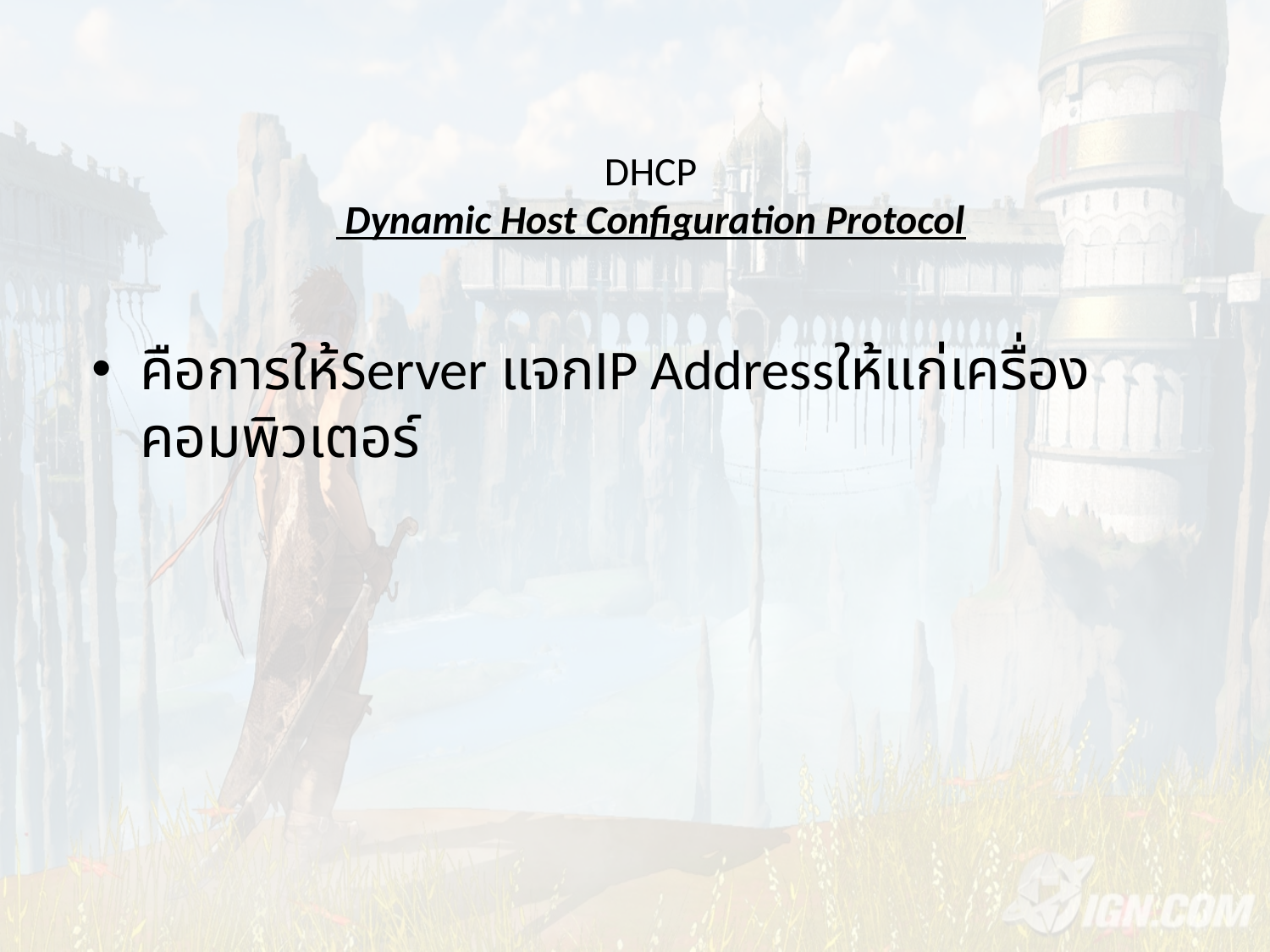

# DHCP Dynamic Host Configuration Protocol
คือการให้Server แจกIP Addressให้แก่เครื่องคอมพิวเตอร์